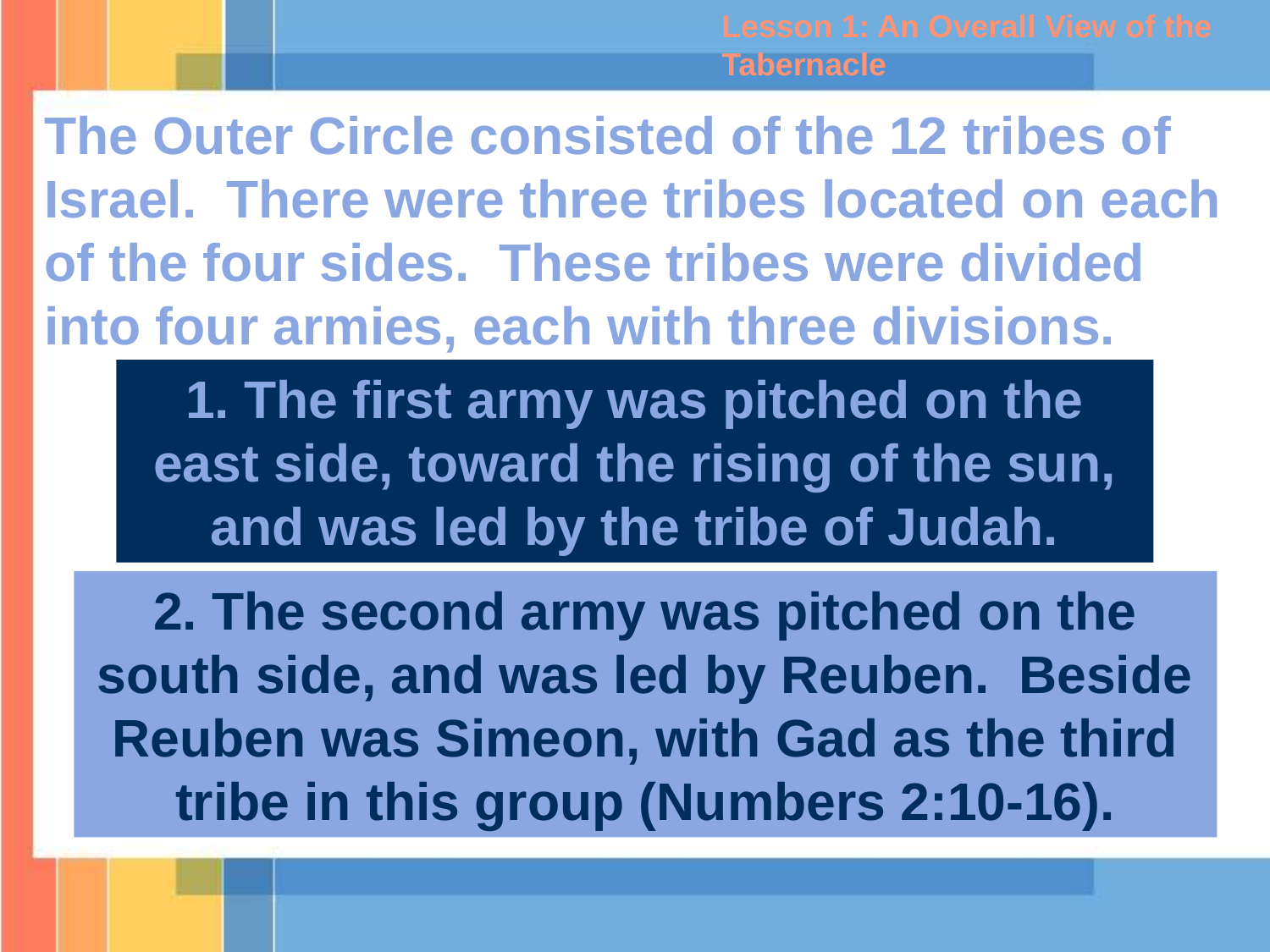

Lesson 1: An Overall View of the Tabernacle
The Outer Circle consisted of the 12 tribes of Israel.  There were three tribes located on each of the four sides.  These tribes were divided into four armies, each with three divisions.
1. The first army was pitched on the east side, toward the rising of the sun, and was led by the tribe of Judah.
2. The second army was pitched on the south side, and was led by Reuben.  Beside Reuben was Simeon, with Gad as the third tribe in this group (Numbers 2:10-16).